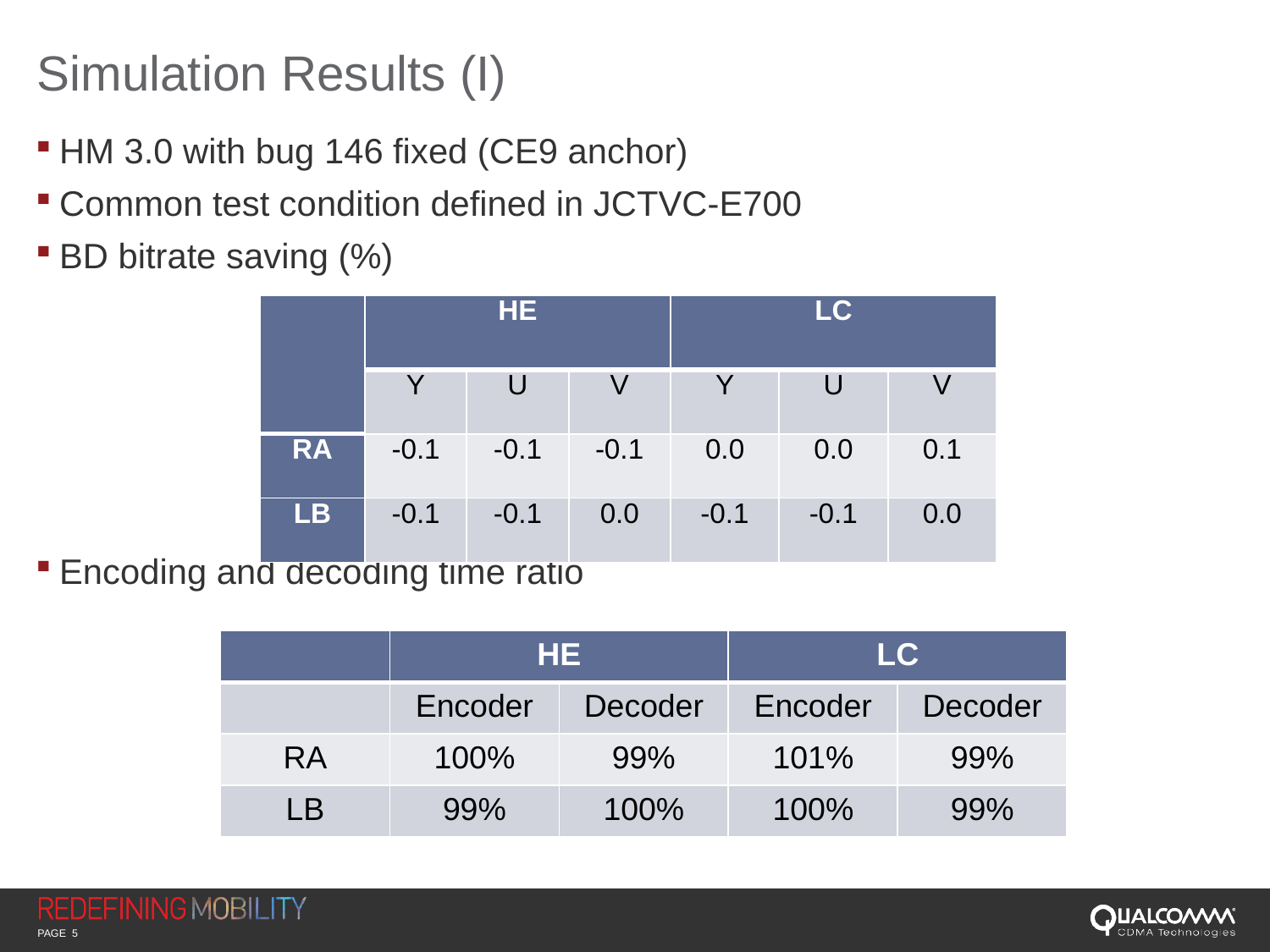

# Simulation Results (I)
HM 3.0 with bug 146 fixed (CE9 anchor)
Common test condition defined in JCTVC-E700
BD bitrate saving (%)

Encoding and decoding time ratio

|  | HE |  |  | LC |  |  |
| --- | --- | --- | --- | --- | --- | --- |
|  | Y | U | V | Y | U | V |
| RA | -0.1 | -0.1 | -0.1 | 0.0 | 0.0 | 0.1 |
| LB | -0.1 | -0.1 | 0.0 | -0.1 | -0.1 | 0.0 |
|  | HE |  | LC |  |
| --- | --- | --- | --- | --- |
|  | Encoder | Decoder | Encoder | Decoder |
| RA | 100% | 99% | 101% | 99% |
| LB | 99% | 100% | 100% | 99% |